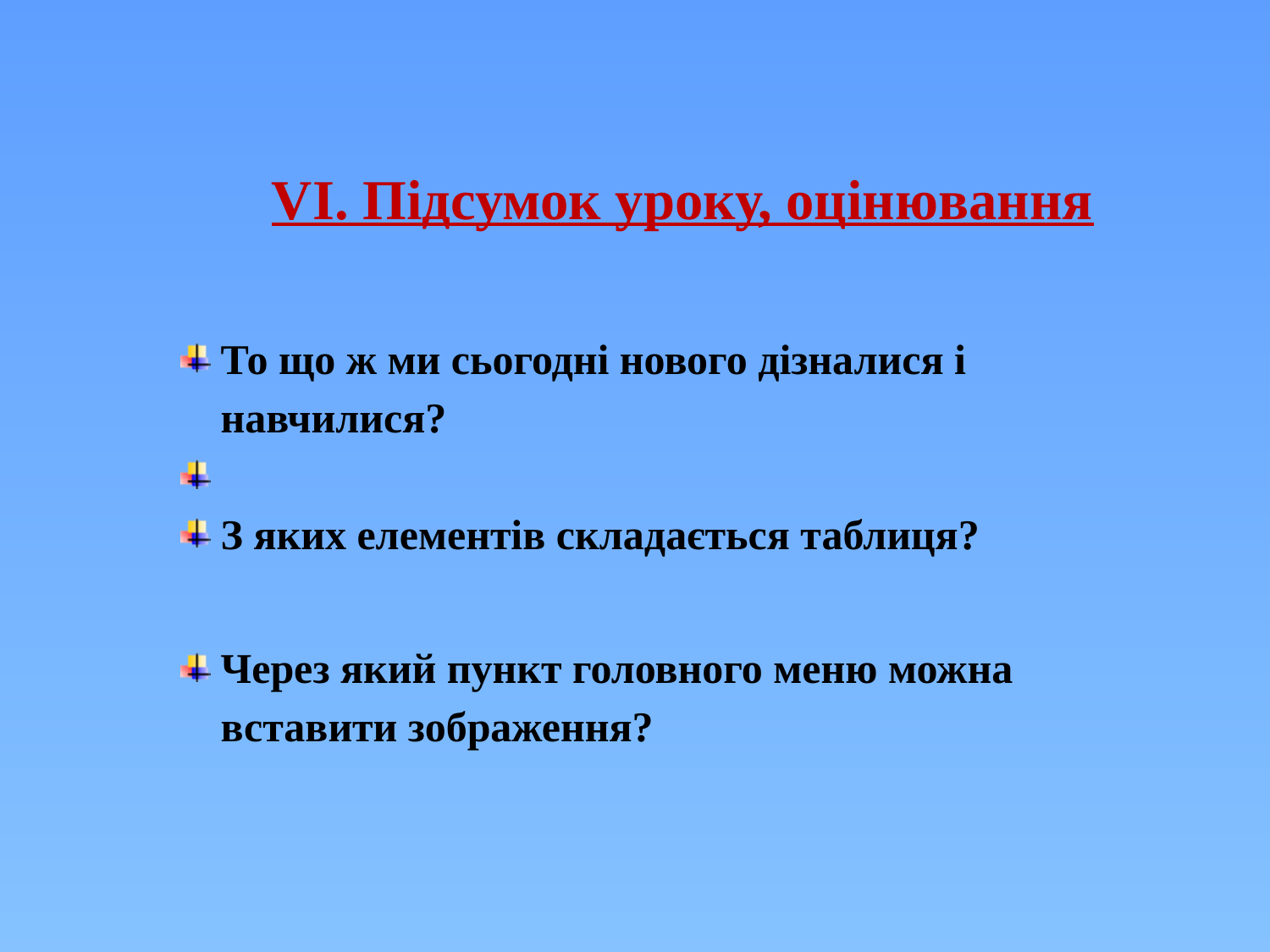

VІ. Підсумок уроку, оцінювання

То що ж ми сьогодні нового дізналися і навчилися?

З яких елементів складається таблиця?

Через який пункт головного меню можна вставити зображення?